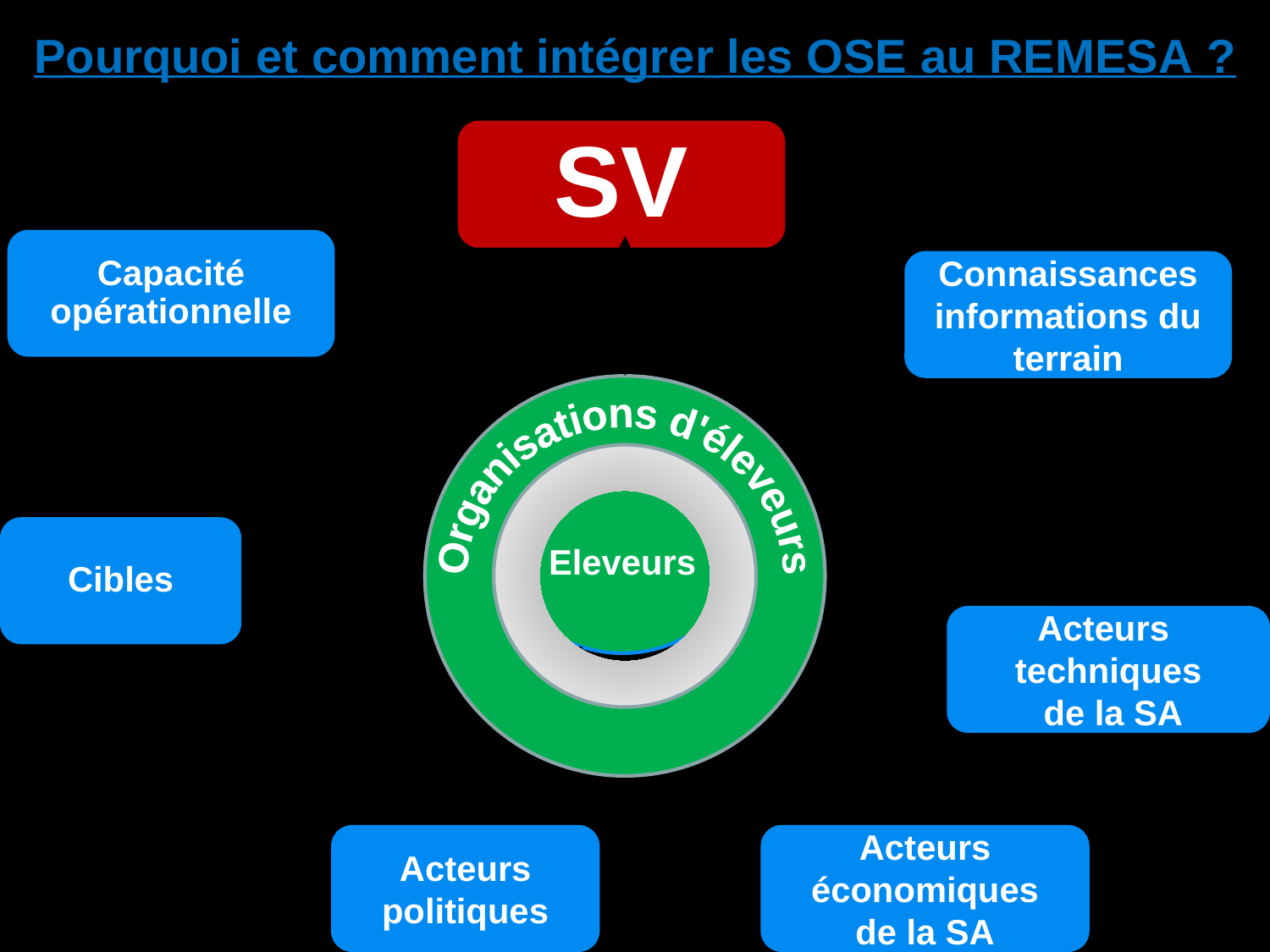

# Pourquoi et comment intégrer les OSE au REMESA ?
Eleveurs

SV

Connaissances informations du terrain

Acteurs  techniques
 de la SA

Acteurs économiques
de la SA

Acteurs politiques

Cibles

Capacité opérationnelle

Organisations d'éleveurs